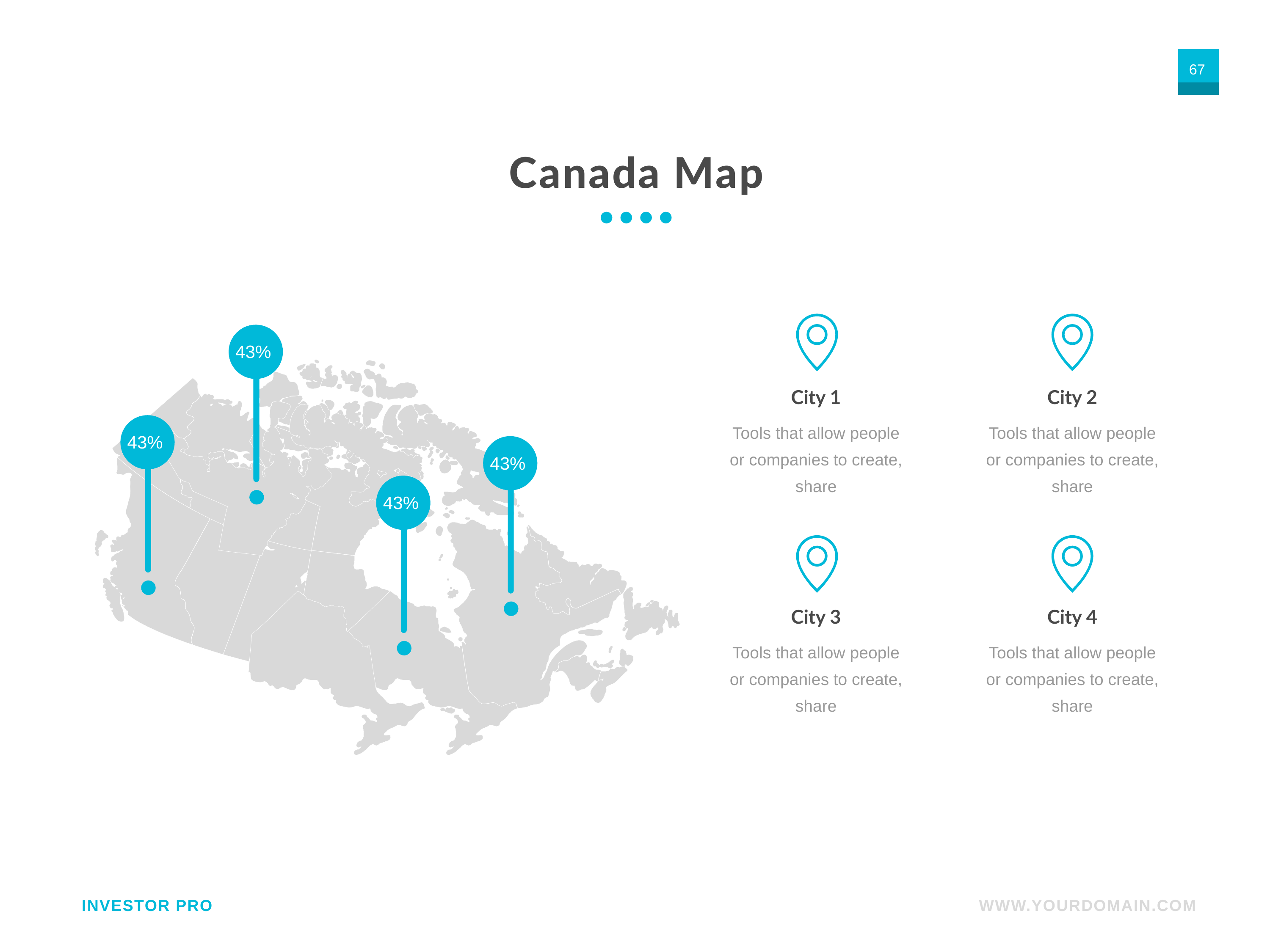

Canada Map

43%

City 1
City 2

Tools that allow people or companies to create, share
Tools that allow people or companies to create, share
43%

43%

43%

City 3
City 4
Tools that allow people or companies to create, share
Tools that allow people or companies to create, share